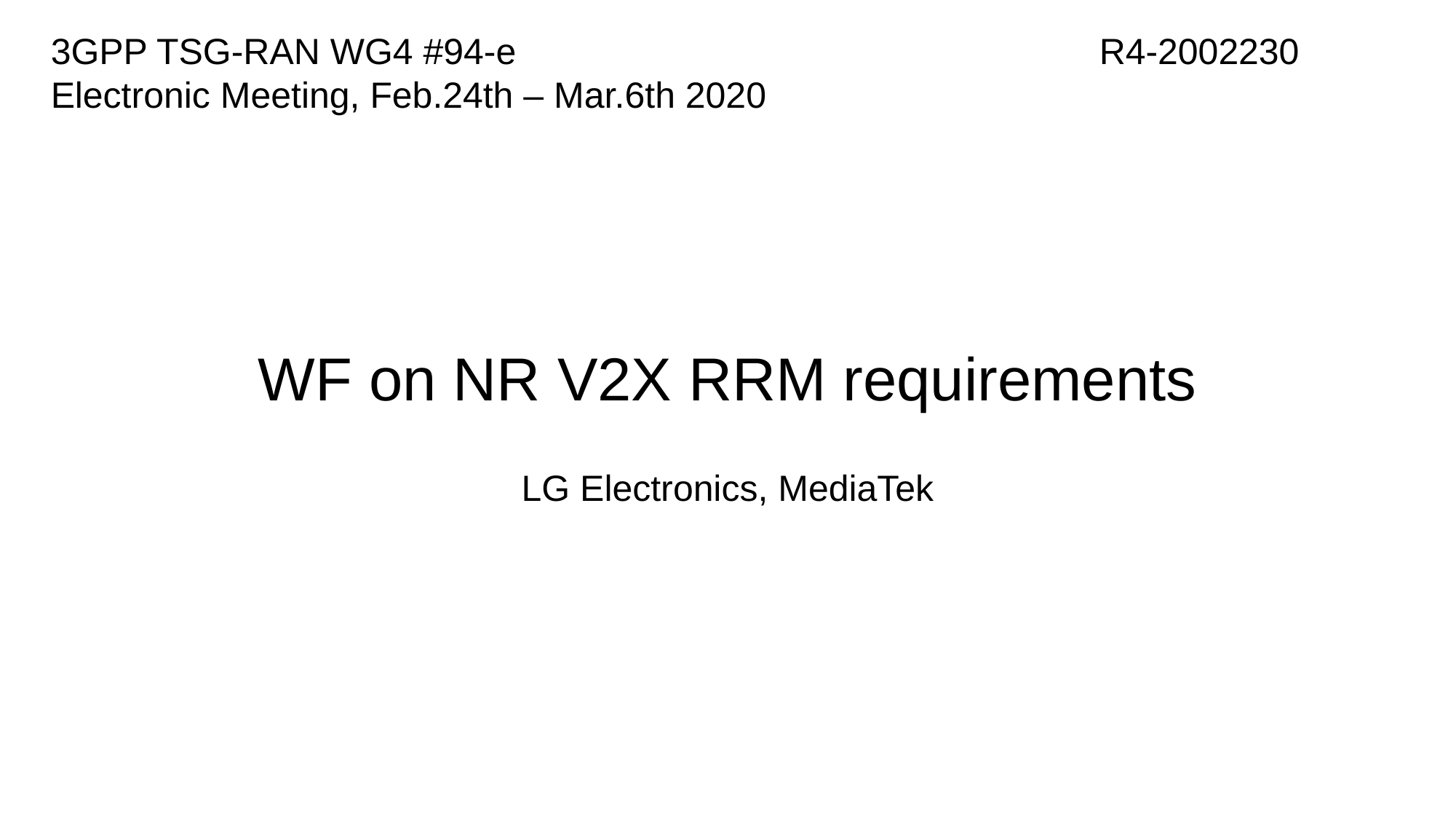

3GPP TSG-RAN WG4 #94-e
Electronic Meeting, Feb.24th – Mar.6th 2020
R4-2002230
# WF on NR V2X RRM requirements
LG Electronics, MediaTek